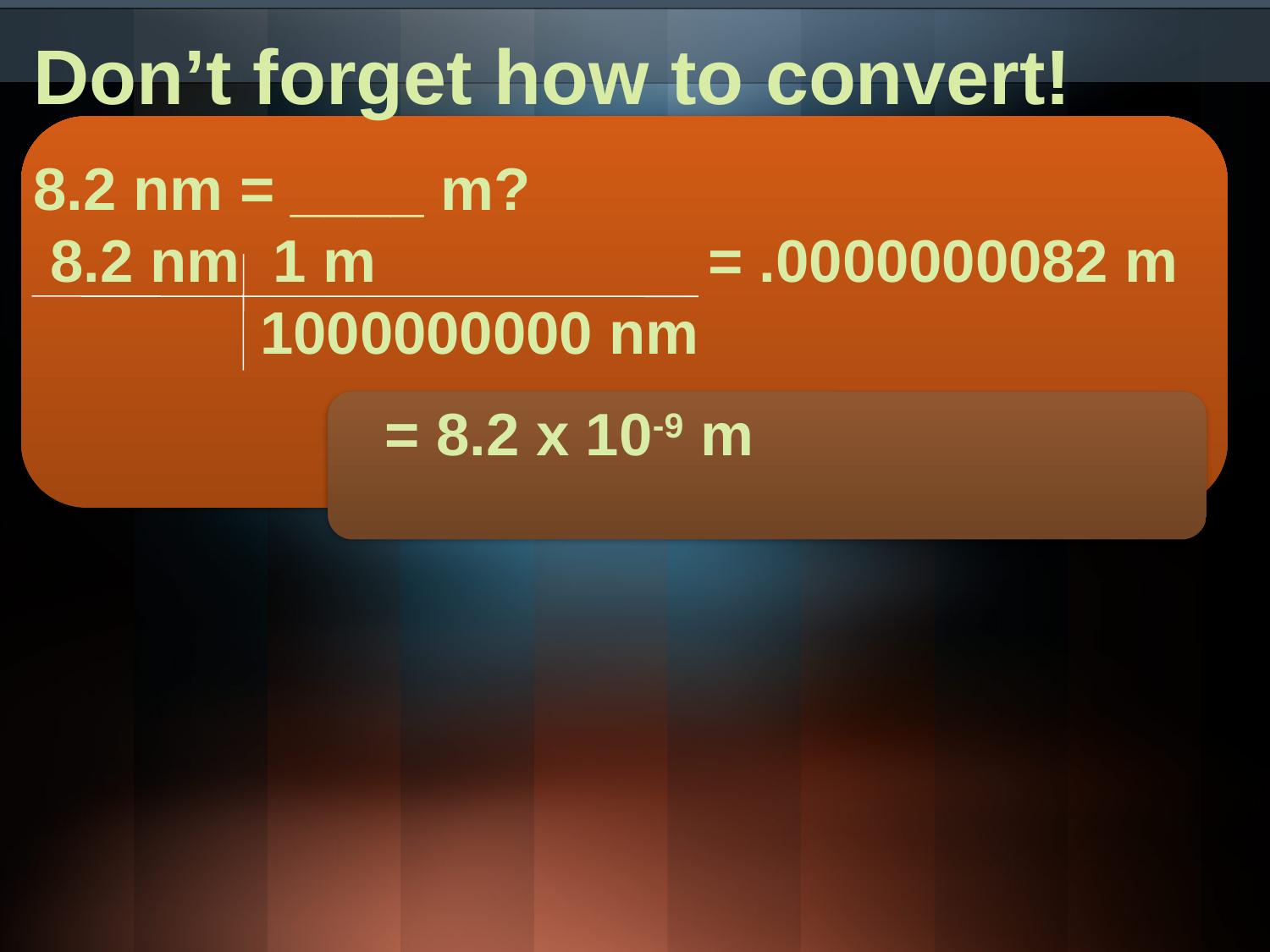

Don’t forget how to convert!
8.2 nm = ____ m?						    8.2 nm  1 m		          = .0000000082 m	      1000000000 nm
                     = 8.2 x 10-9 m